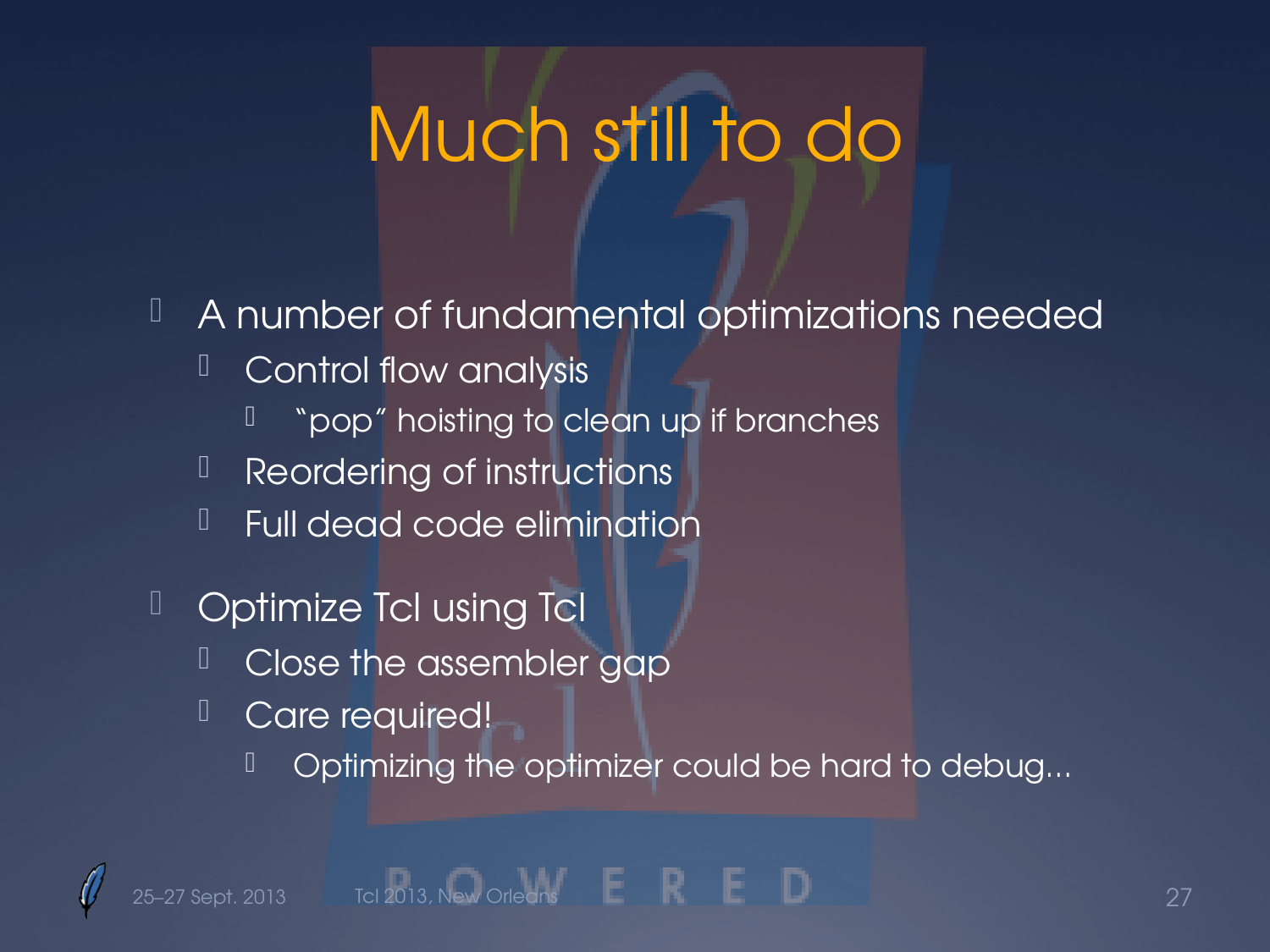

# Much still to do
A number of fundamental optimizations needed
Control flow analysis
“pop” hoisting to clean up if branches
Reordering of instructions
Full dead code elimination
Optimize Tcl using Tcl
Close the assembler gap
Care required!
Optimizing the optimizer could be hard to debug…
25–27 Sept. 2013
Tcl 2013, New Orleans
27